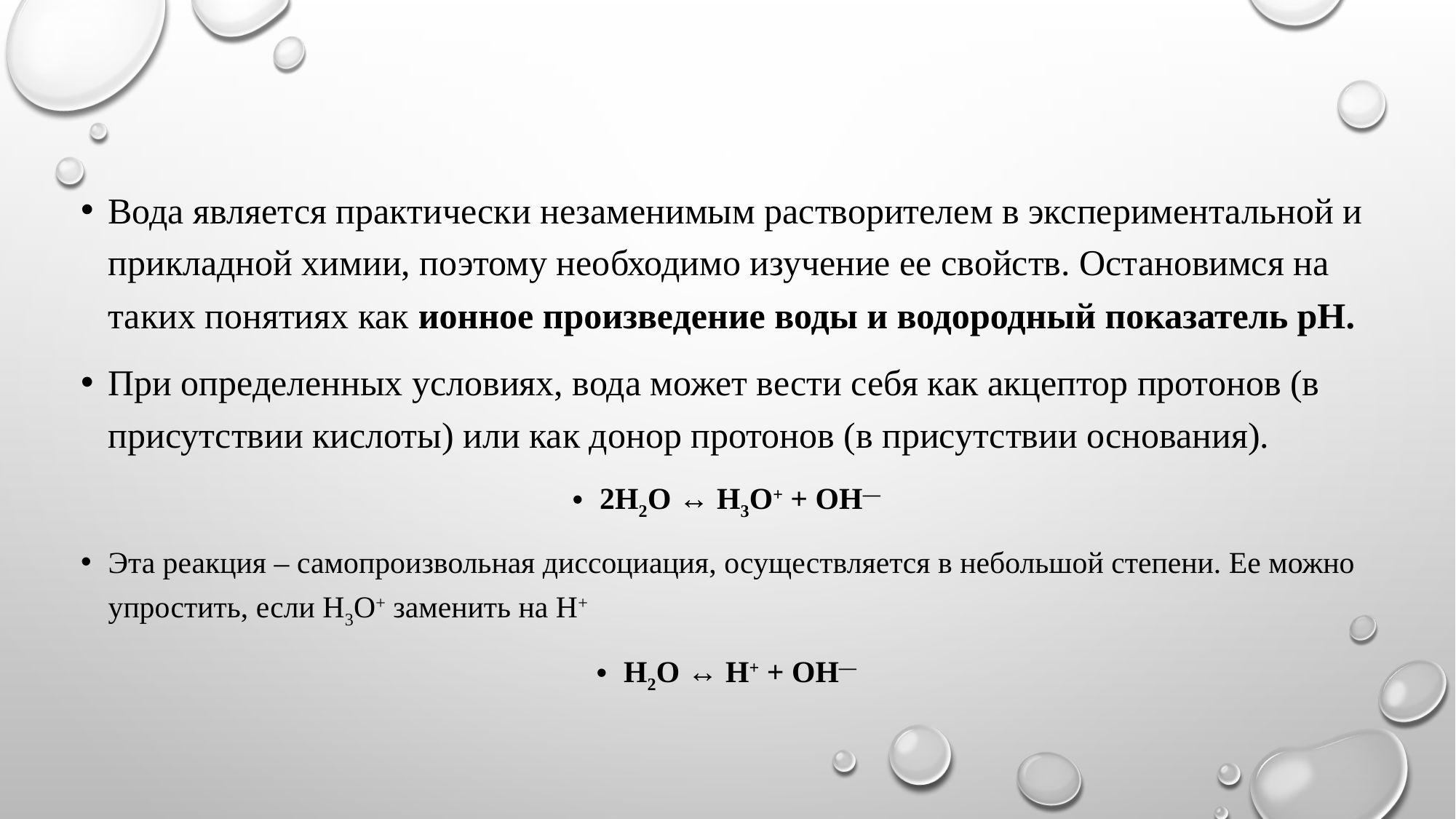

Вода является практически незаменимым растворителем в экспериментальной и прикладной химии, поэтому необходимо изучение ее свойств. Остановимся на таких понятиях как ионное произведение воды и водородный показатель pH.
При определенных условиях, вода может вести себя как акцептор протонов (в присутствии кислоты) или как донор протонов (в присутствии основания).
2H2O ↔ H3O+ + OH—
Эта реакция – самопроизвольная диссоциация, осуществляется в небольшой степени. Ее можно упростить, если H3O+ заменить на H+
H2O ↔ H+ + OH—